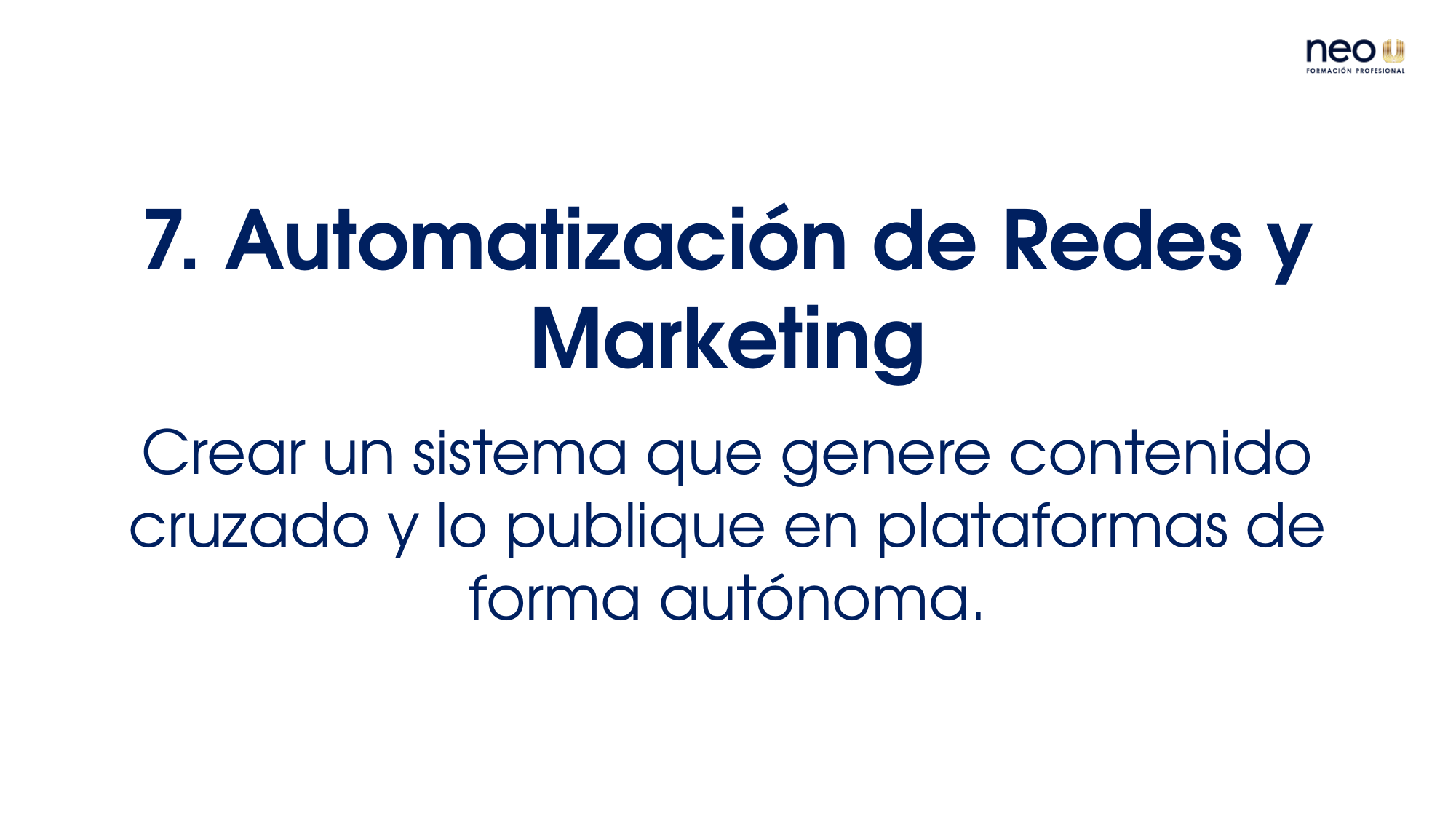

7. Automatización de Redes y Marketing
Crear un sistema que genere contenido cruzado y lo publique en plataformas de forma autónoma.